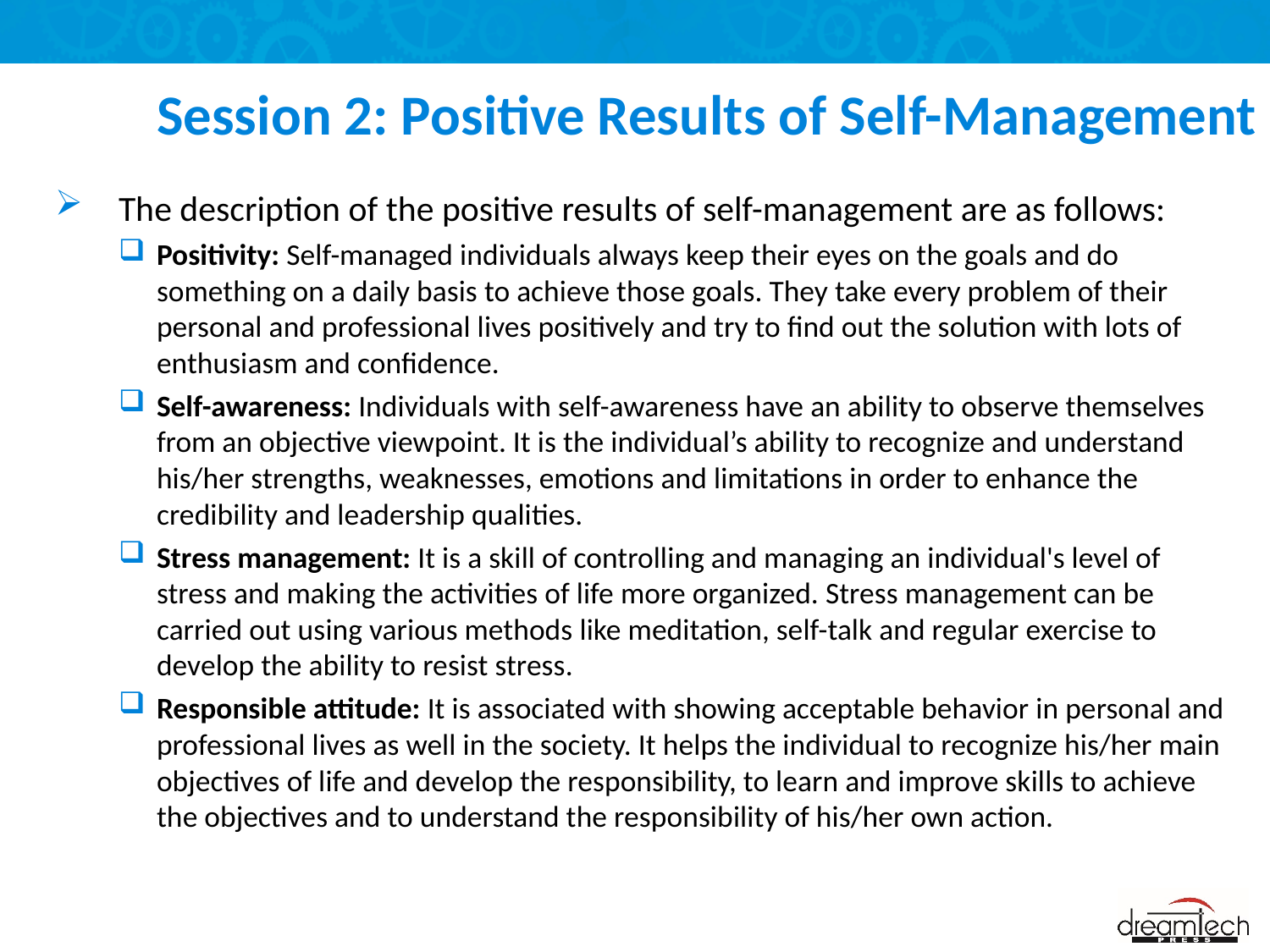

# Session 2: Positive Results of Self-Management
The description of the positive results of self-management are as follows:
Positivity: Self-managed individuals always keep their eyes on the goals and do something on a daily basis to achieve those goals. They take every problem of their personal and professional lives positively and try to find out the solution with lots of enthusiasm and confidence.
Self-awareness: Individuals with self-awareness have an ability to observe themselves from an objective viewpoint. It is the individual’s ability to recognize and understand his/her strengths, weaknesses, emotions and limitations in order to enhance the credibility and leadership qualities.
Stress management: It is a skill of controlling and managing an individual's level of stress and making the activities of life more organized. Stress management can be carried out using various methods like meditation, self-talk and regular exercise to develop the ability to resist stress.
Responsible attitude: It is associated with showing acceptable behavior in personal and professional lives as well in the society. It helps the individual to recognize his/her main objectives of life and develop the responsibility, to learn and improve skills to achieve the objectives and to understand the responsibility of his/her own action.